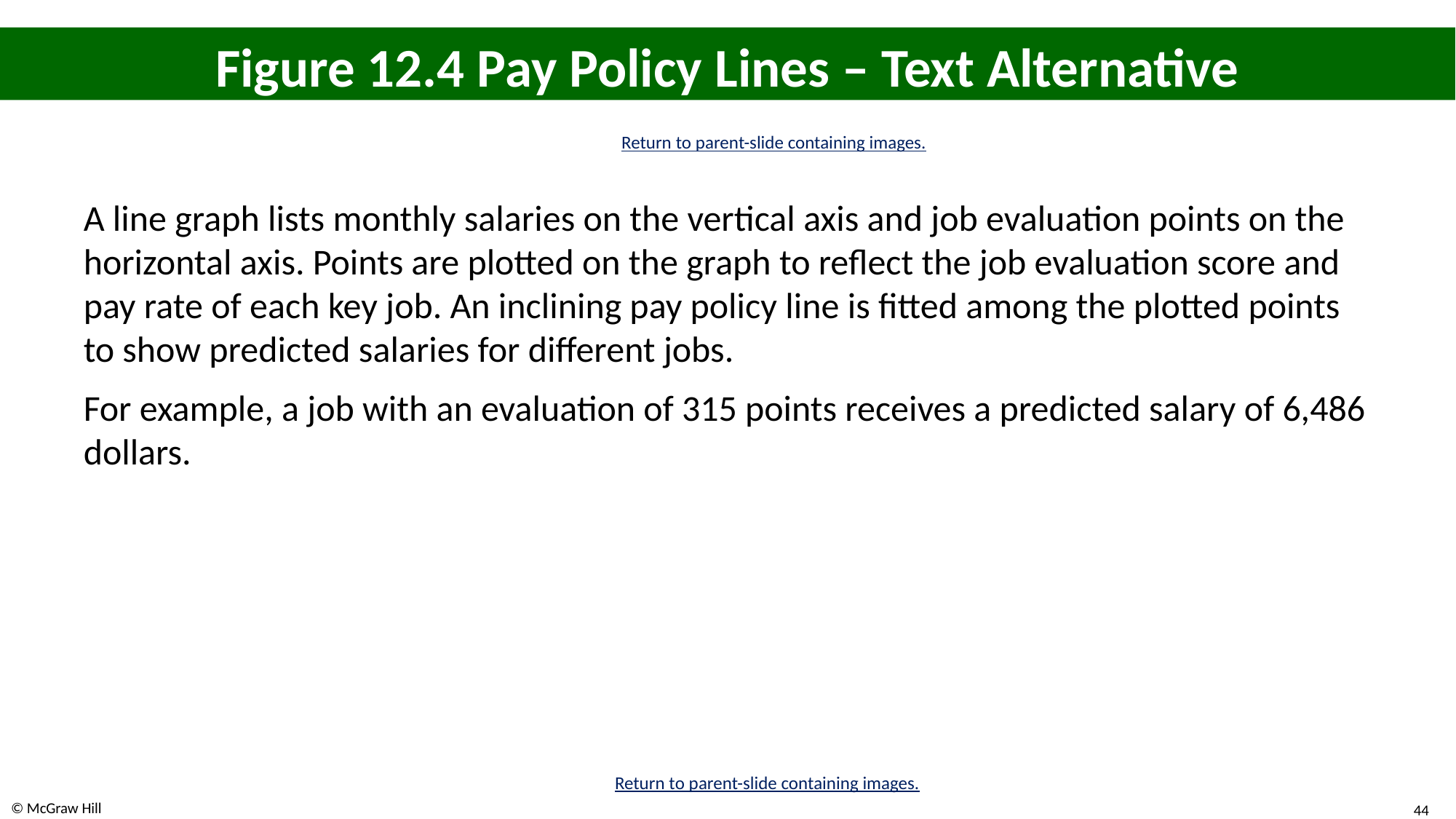

# Figure 12.4 Pay Policy Lines – Text Alternative
Return to parent-slide containing images.
A line graph lists monthly salaries on the vertical axis and job evaluation points on the horizontal axis. Points are plotted on the graph to reflect the job evaluation score and pay rate of each key job. An inclining pay policy line is fitted among the plotted points to show predicted salaries for different jobs.
For example, a job with an evaluation of 315 points receives a predicted salary of 6,486 dollars.
Return to parent-slide containing images.